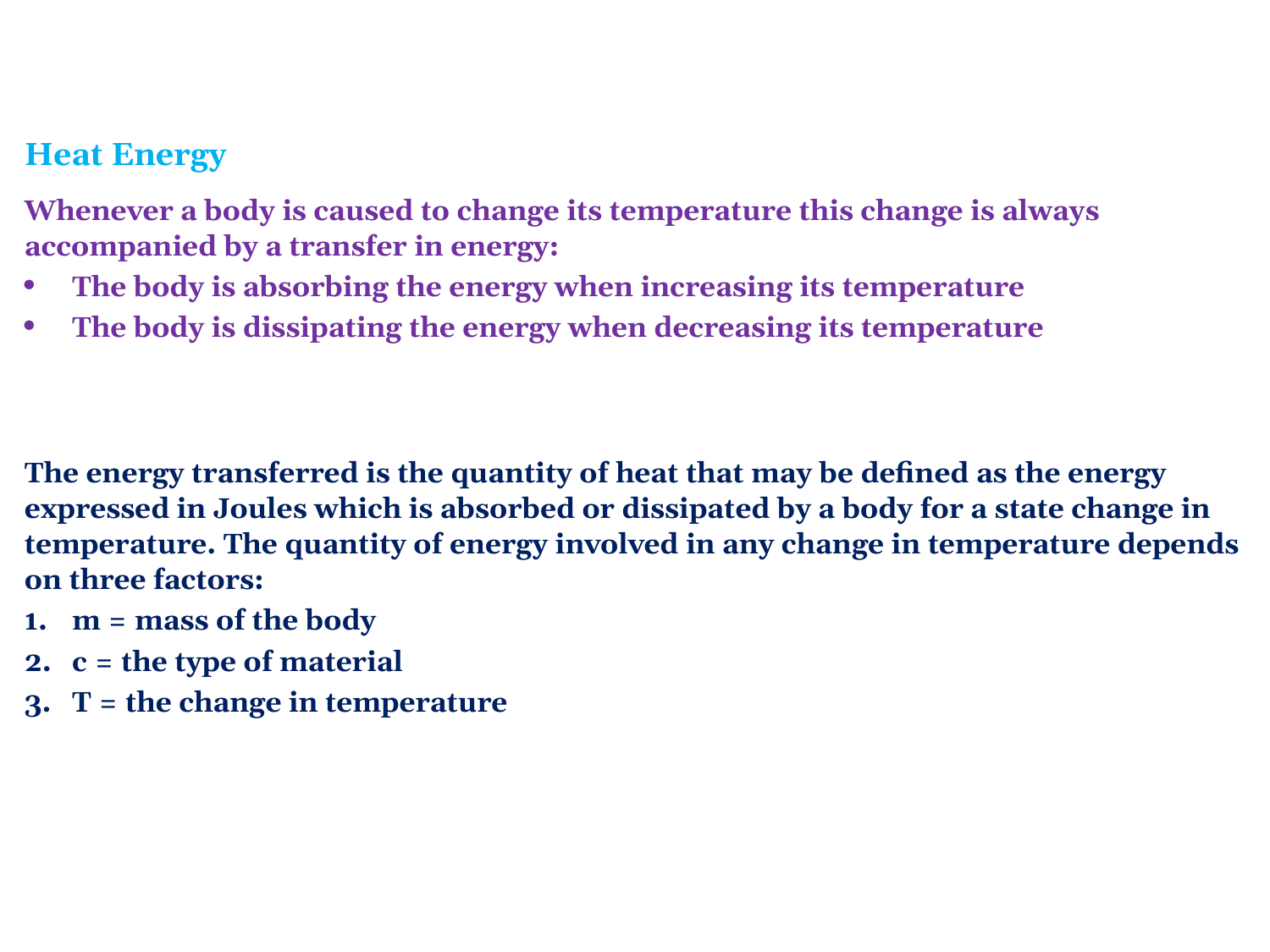

| Heat Energy |
| --- |
| Whenever a body is caused to change its temperature this change is always accompanied by a transfer in energy: The body is absorbing the energy when increasing its temperature The body is dissipating the energy when decreasing its temperature |
|  |
| The energy transferred is the quantity of heat that may be defined as the energy expressed in Joules which is absorbed or dissipated by a body for a state change in temperature. The quantity of energy involved in any change in temperature depends on three factors: m = mass of the body c = the type of material T = the change in temperature |